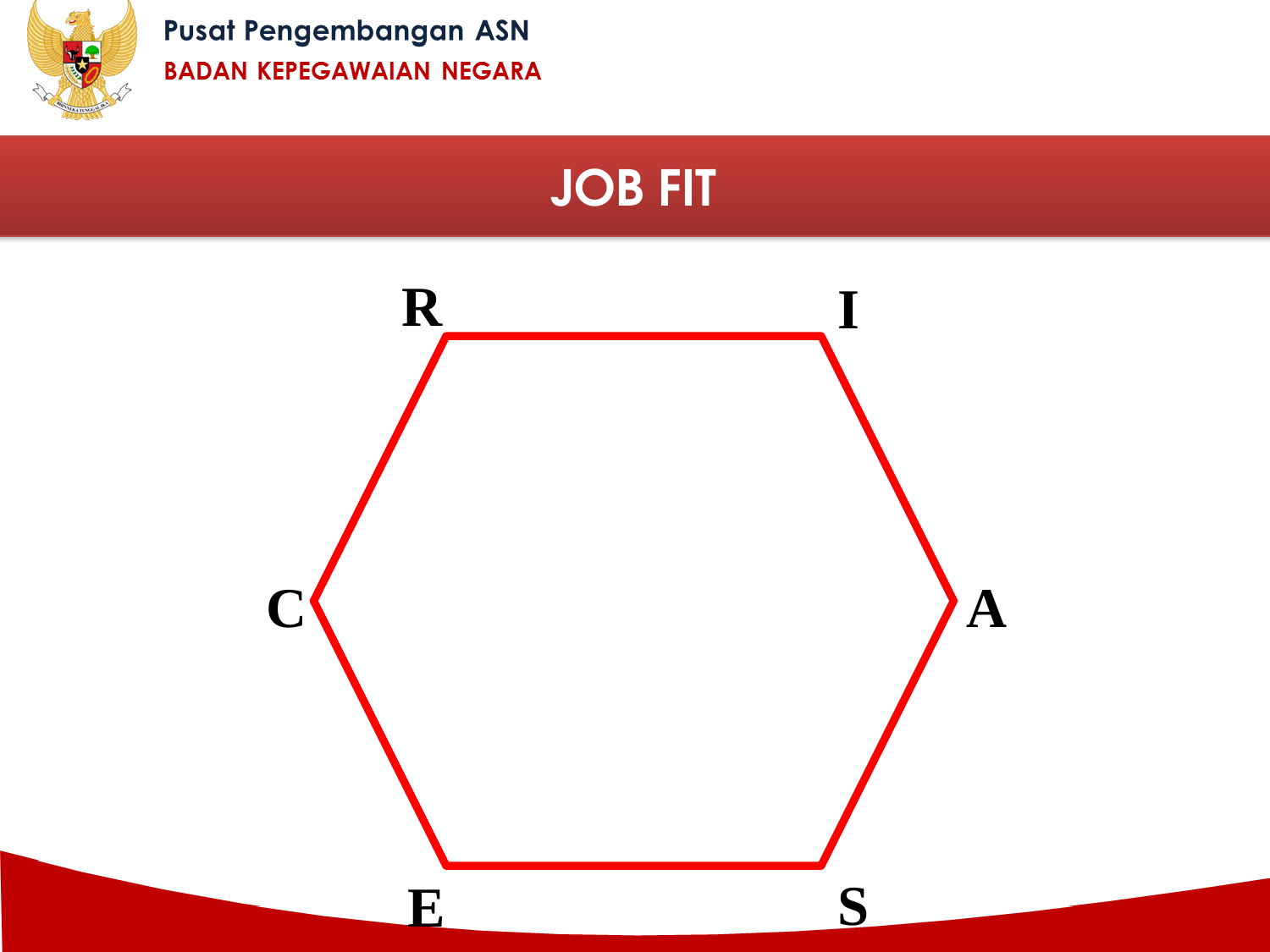

JOB FIT
R
I

C
A
S
E